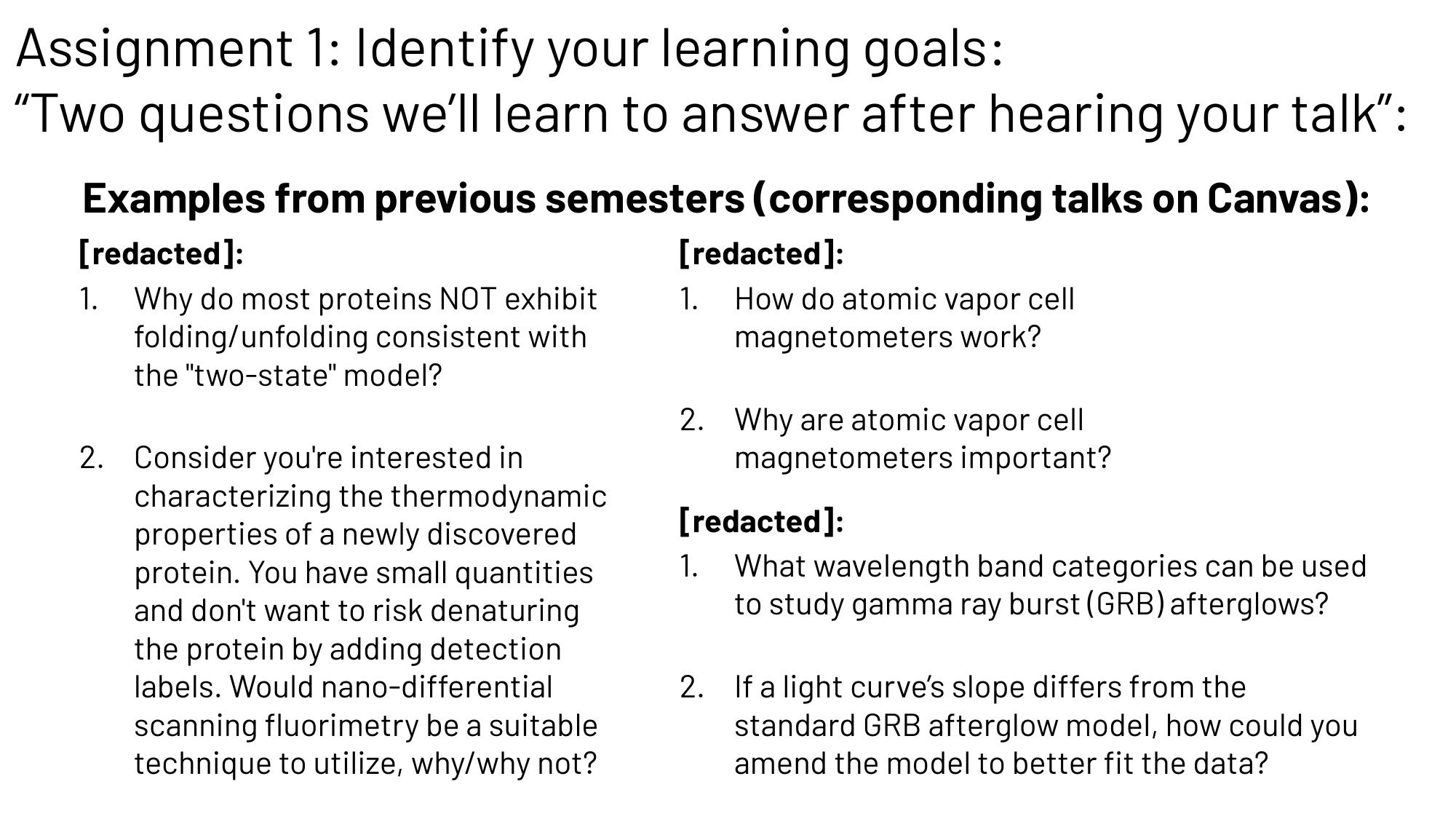

Assignment 1: Identify your learning goals:
“Two questions we’ll learn to answer after hearing your talk”:
Examples from previous semesters (corresponding talks on Canvas):
[redacted]:
Why do most proteins NOT exhibit folding/unfolding consistent with the "two-state" model?
Consider you're interested in characterizing the thermodynamic properties of a newly discovered protein. You have small quantities and don't want to risk denaturing the protein by adding detection labels. Would nano-differential scanning fluorimetry be a suitable technique to utilize, why/why not?
[redacted]:
How do atomic vapor cell magnetometers work?
Why are atomic vapor cell magnetometers important?
[redacted]:
What wavelength band categories can be used to study gamma ray burst (GRB) afterglows?
If a light curve’s slope differs from the
standard GRB afterglow model, how could you amend the model to better fit the data?